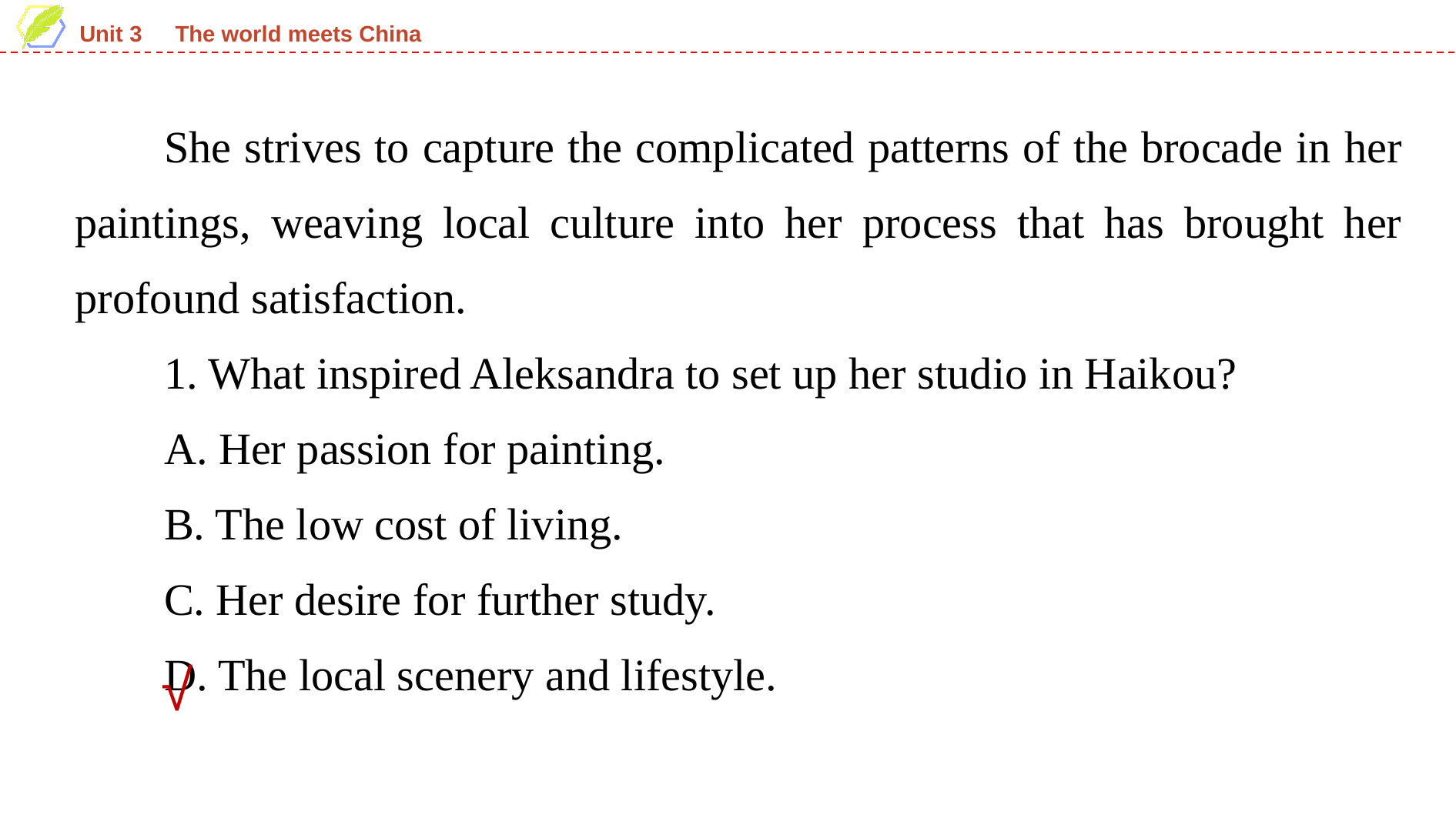

She strives to capture the complicated patterns of the brocade in her paintings, weaving local culture into her process that has brought her profound satisfaction.
1. What inspired Aleksandra to set up her studio in Haikou?
A. Her passion for painting.
B. The low cost of living.
C. Her desire for further study.
D. The local scenery and lifestyle.
√